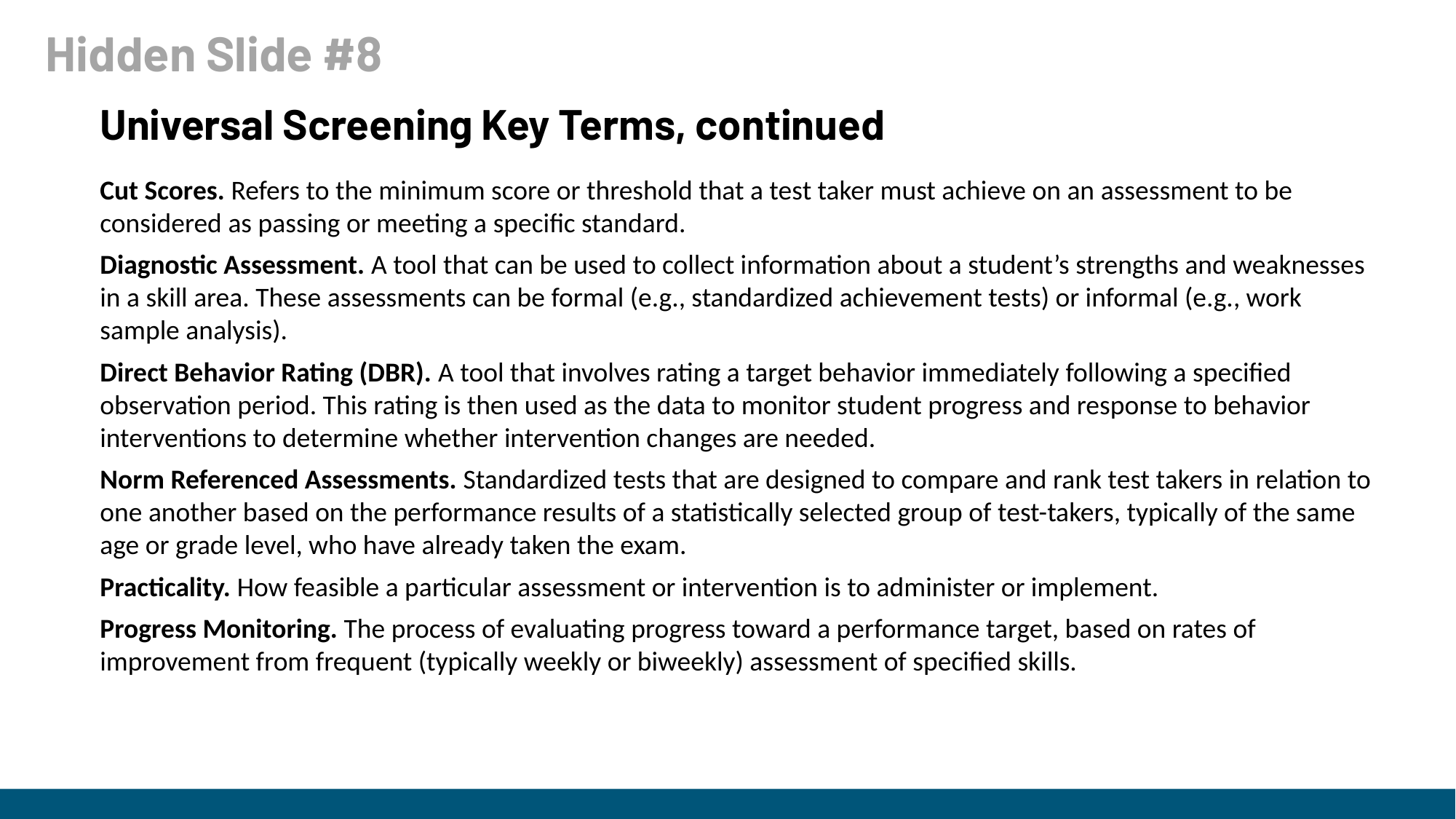

# Hidden Slide #8
Universal Screening Key Terms, continued
Cut Scores. Refers to the minimum score or threshold that a test taker must achieve on an assessment to be considered as passing or meeting a specific standard.
Diagnostic Assessment. A tool that can be used to collect information about a student’s strengths and weaknesses in a skill area. These assessments can be formal (e.g., standardized achievement tests) or informal (e.g., work sample analysis).
Direct Behavior Rating (DBR). A tool that involves rating a target behavior immediately following a specified observation period. This rating is then used as the data to monitor student progress and response to behavior interventions to determine whether intervention changes are needed.
Norm Referenced Assessments. Standardized tests that are designed to compare and rank test takers in relation to one another based on the performance results of a statistically selected group of test-takers, typically of the same age or grade level, who have already taken the exam.
Practicality. How feasible a particular assessment or intervention is to administer or implement.
Progress Monitoring. The process of evaluating progress toward a performance target, based on rates of improvement from frequent (typically weekly or biweekly) assessment of specified skills.